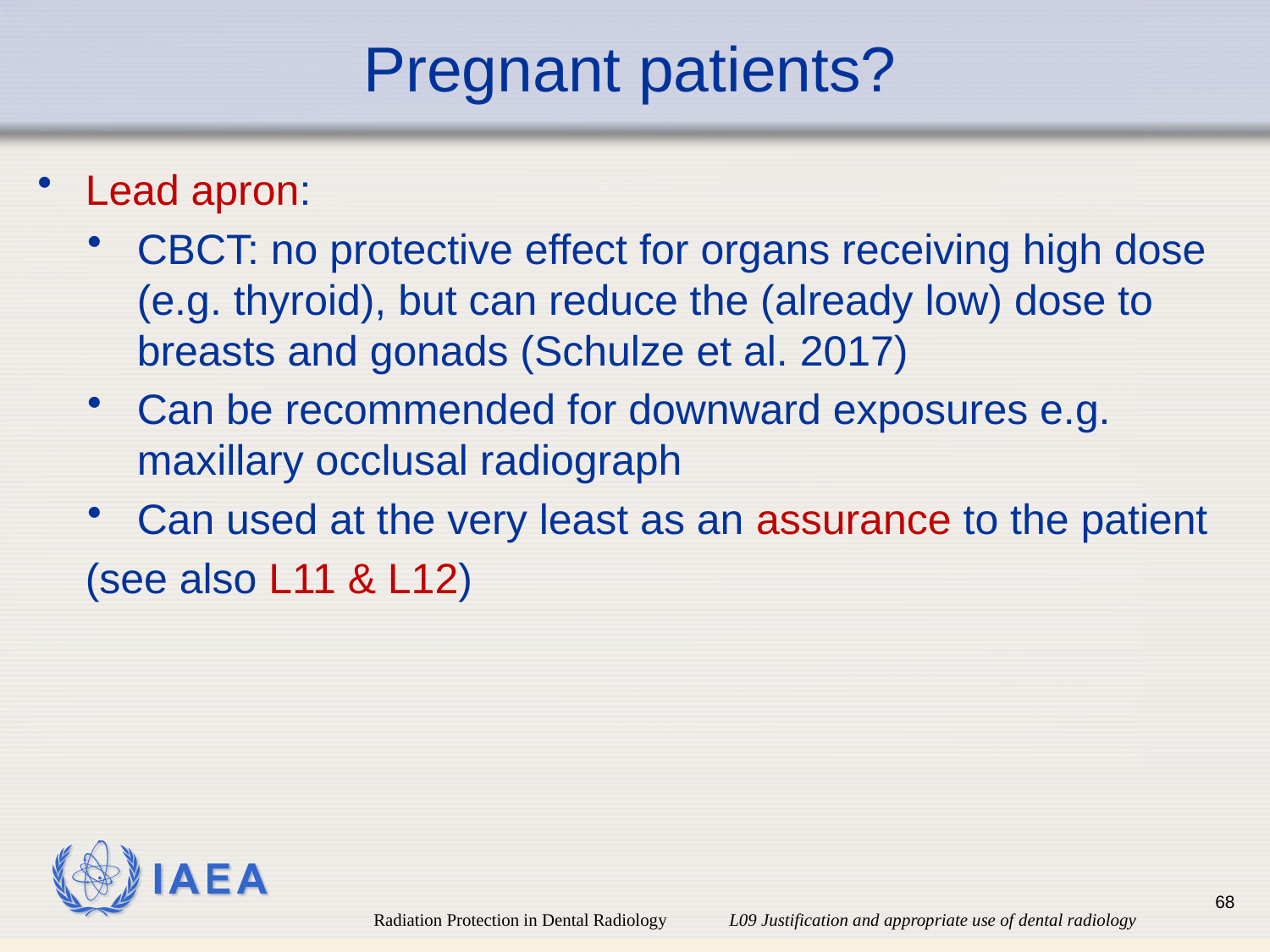

# Pregnant patients?
Lead apron:
CBCT: no protective effect for organs receiving high dose (e.g. thyroid), but can reduce the (already low) dose to breasts and gonads (Schulze et al. 2017)
Can be recommended for downward exposures e.g. maxillary occlusal radiograph
Can used at the very least as an assurance to the patient
	(see also L11 & L12)

68
Radiation Protection in Dental Radiology              L09 Justification and appropriate use of dental radiology